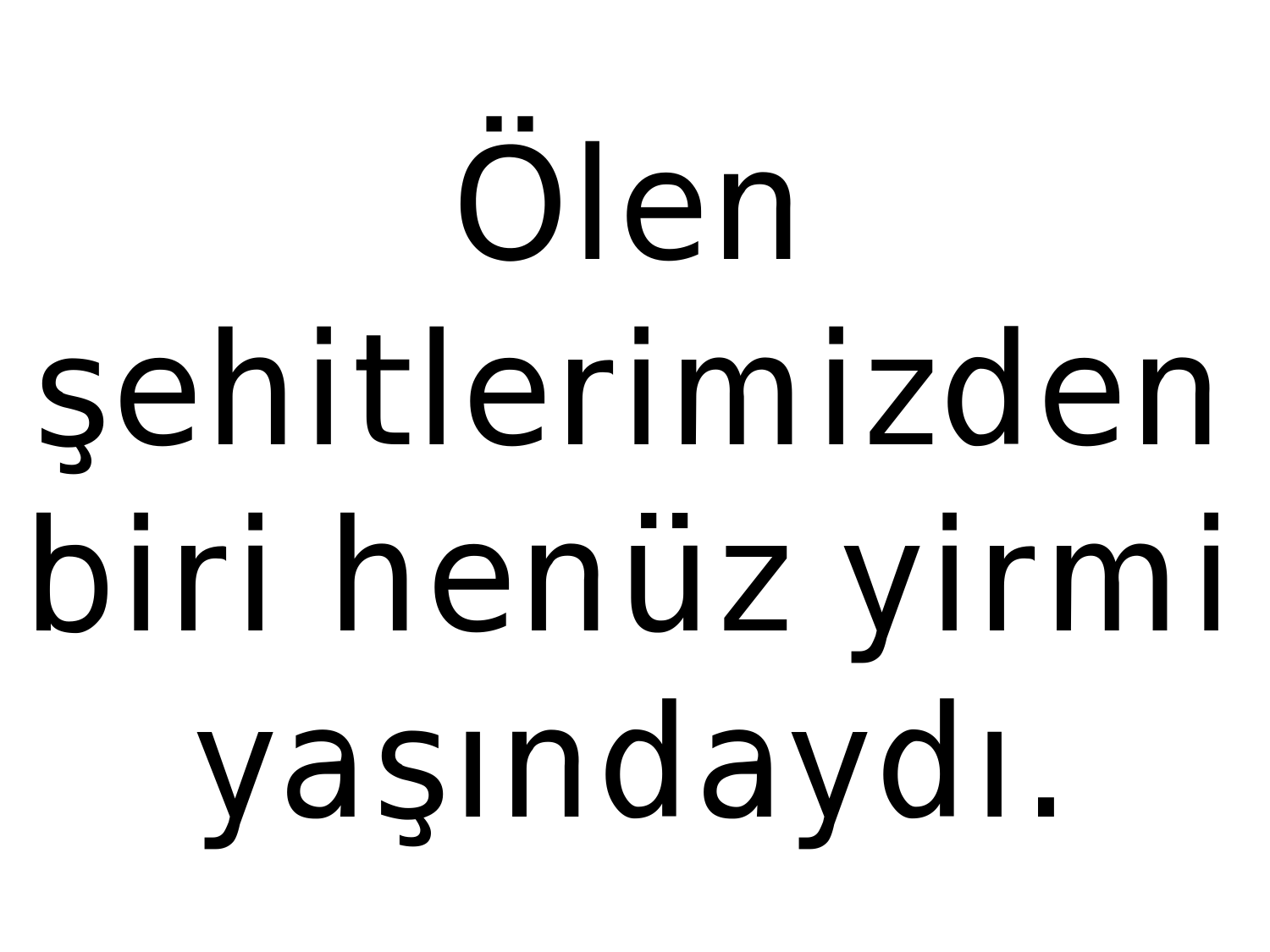

# Ölen şehitlerimizden biri henüz yirmi yaşındaydı.